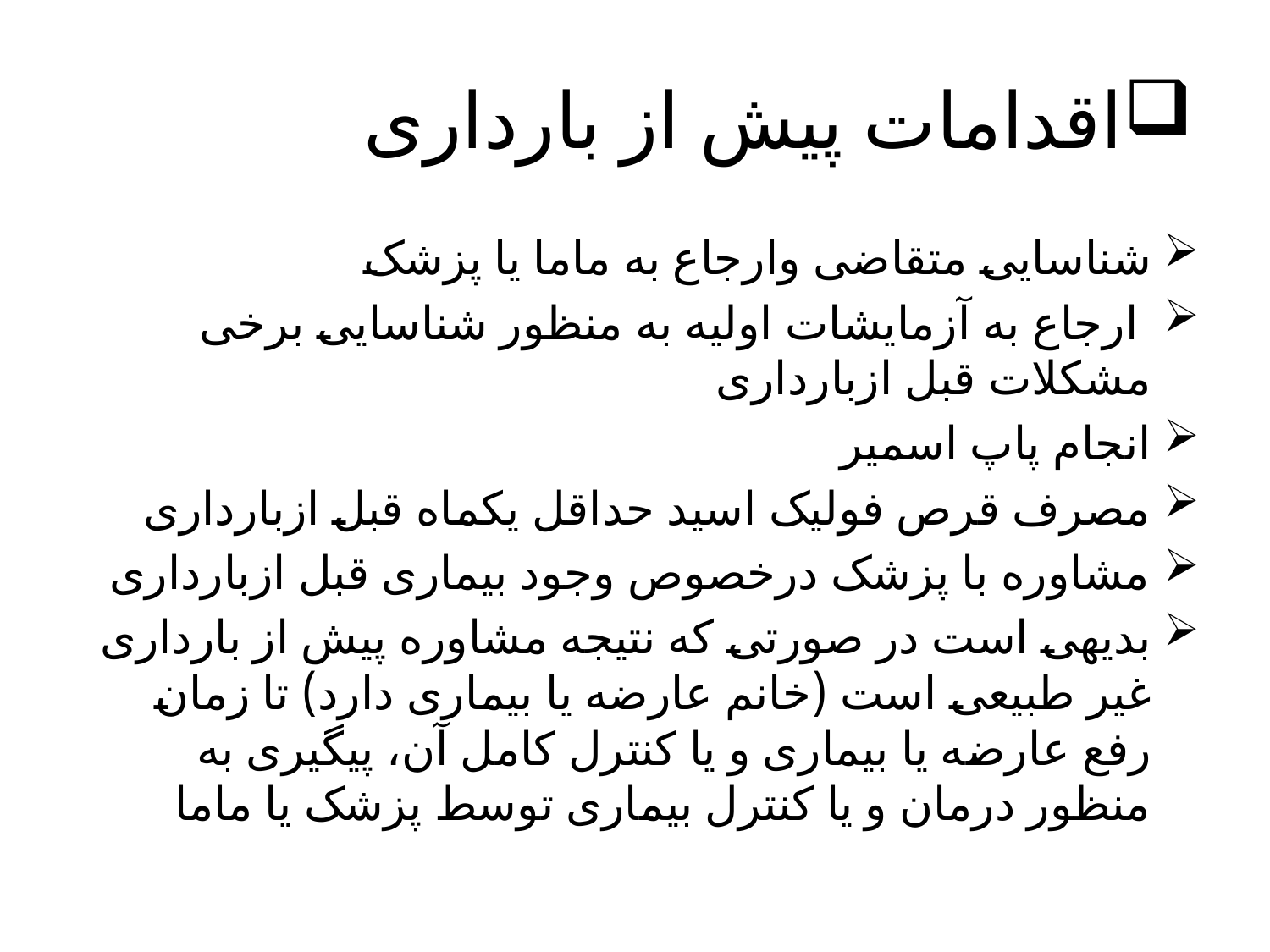

# اقدامات پیش از بارداری
شناسايی متقاضی وارجاع به ماما يا پزشک
 ارجاع به آزمایشات اولیه به منظور شناسایی برخی مشکلات قبل ازبارداری
انجام پاپ اسمیر
مصرف قرص فولیک اسید حداقل یکماه قبل ازبارداری
مشاوره با پزشک درخصوص وجود بیماری قبل ازبارداری
بدیهی است در صورتی که نتیجه مشاوره پیش از بارداری غیر طبیعی است (خانم عارضه یا بیماری دارد) تا زمان رفع عارضه یا بیماری و یا کنترل کامل آن، پیگیری به منظور درمان و یا کنترل بیماری توسط پزشک یا ماما